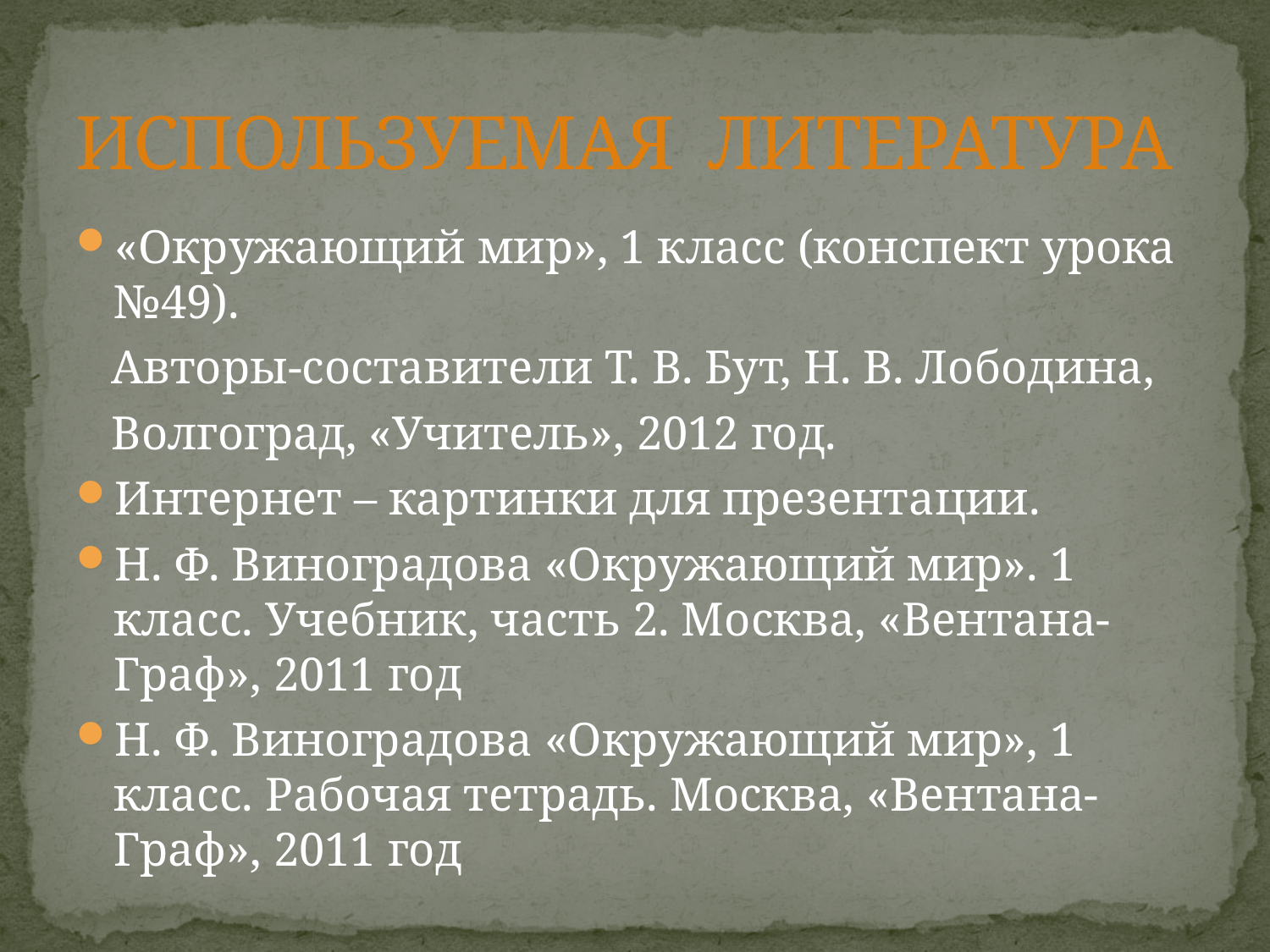

# ИСПОЛЬЗУЕМАЯ  ЛИТЕРАТУРА
«Окружающий мир», 1 класс (конспект урока №49).
   Авторы-составители Т. В. Бут, Н. В. Лободина,
   Волгоград, «Учитель», 2012 год.
Интернет – картинки для презентации.
Н. Ф. Виноградова «Окружающий мир». 1 класс. Учебник, часть 2. Москва, «Вентана-Граф», 2011 год
Н. Ф. Виноградова «Окружающий мир», 1 класс. Рабочая тетрадь. Москва, «Вентана-Граф», 2011 год